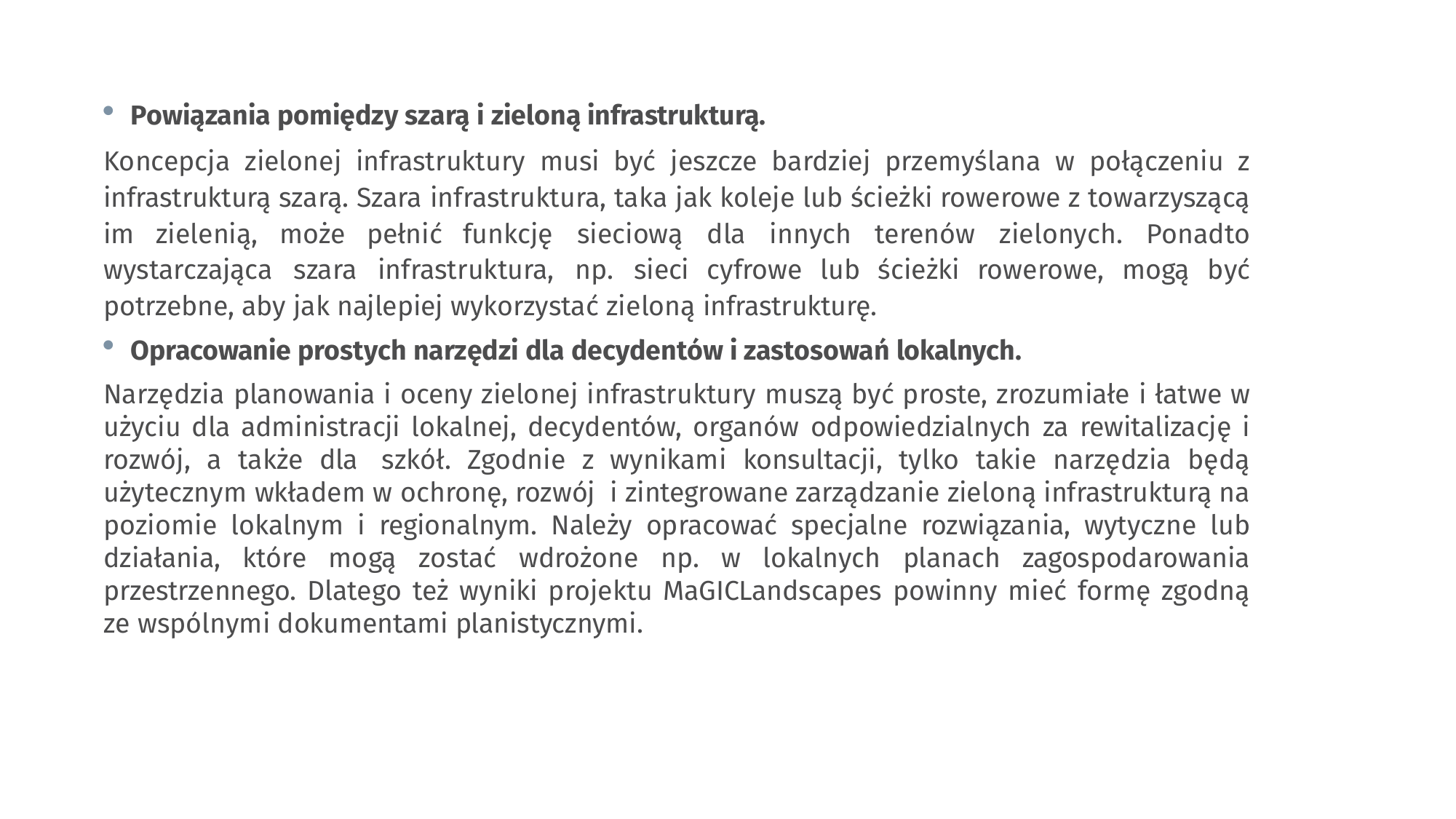

Powiązania pomiędzy szarą i zieloną infrastrukturą.
Koncepcja zielonej infrastruktury musi być jeszcze bardziej przemyślana w połączeniu z infrastrukturą szarą. Szara infrastruktura, taka jak koleje lub ścieżki rowerowe z towarzyszącą im zielenią, może pełnić funkcję sieciową dla innych terenów zielonych. Ponadto wystarczająca szara infrastruktura, np. sieci cyfrowe lub ścieżki rowerowe, mogą być potrzebne, aby jak najlepiej wykorzystać zieloną infrastrukturę.
Opracowanie prostych narzędzi dla decydentów i zastosowań lokalnych.
Narzędzia planowania i oceny zielonej infrastruktury muszą być proste, zrozumiałe i łatwe w użyciu dla administracji lokalnej, decydentów, organów odpowiedzialnych za rewitalizację i rozwój, a także dla szkół. Zgodnie z wynikami konsultacji, tylko takie narzędzia będą użytecznym wkładem w ochronę, rozwój i zintegrowane zarządzanie zieloną infrastrukturą na poziomie lokalnym i regionalnym. Należy opracować specjalne rozwiązania, wytyczne lub działania, które mogą zostać wdrożone np. w lokalnych planach zagospodarowania przestrzennego. Dlatego też wyniki projektu MaGICLandscapes powinny mieć formę zgodną ze wspólnymi dokumentami planistycznymi.